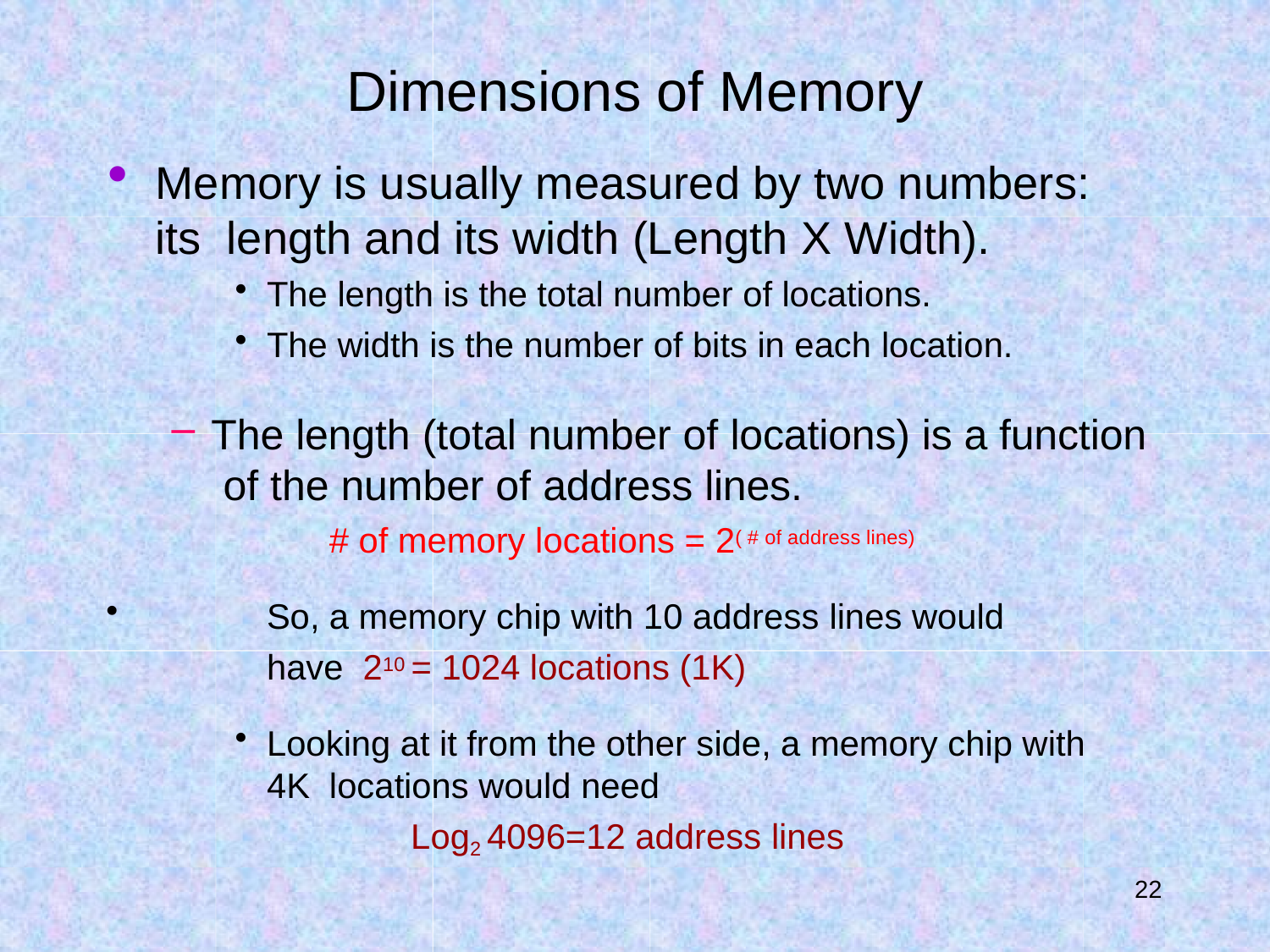

# Dimensions of Memory
Memory is usually measured by two numbers: its  length and its width (Length X Width).
The length is the total number of locations.
The width is the number of bits in each location.

The length (total number of locations) is a function  of the number of address lines.
# of memory locations = 2( # of address lines)
So, a memory chip with 10 address lines would have  210 = 1024 locations (1K)
Looking at it from the other side, a memory chip with 4K  locations would need
Log2 4096=12 address lines
22